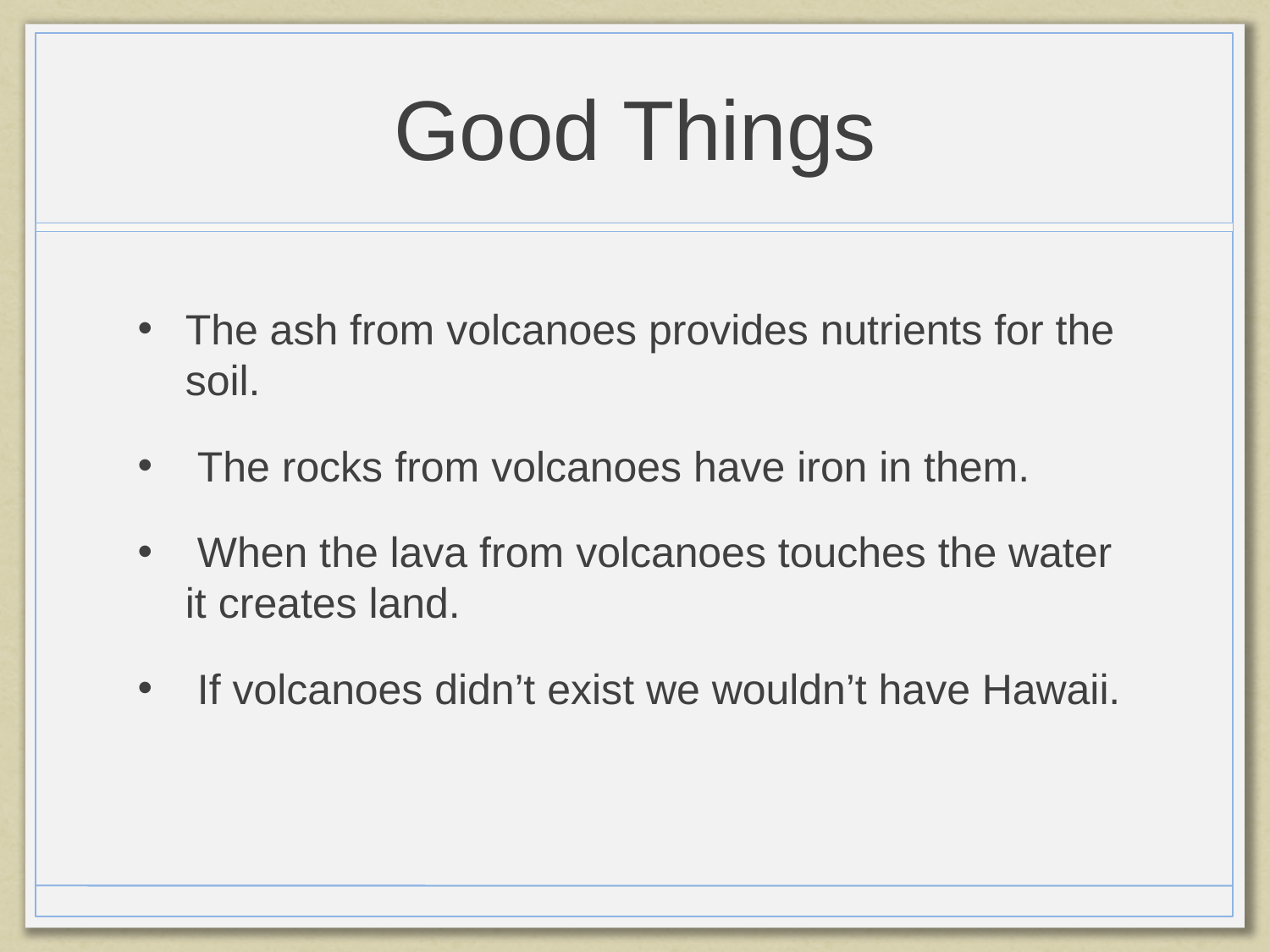

# Good Things
The ash from volcanoes provides nutrients for the soil.
 The rocks from volcanoes have iron in them.
 When the lava from volcanoes touches the water it creates land.
 If volcanoes didn’t exist we wouldn’t have Hawaii.